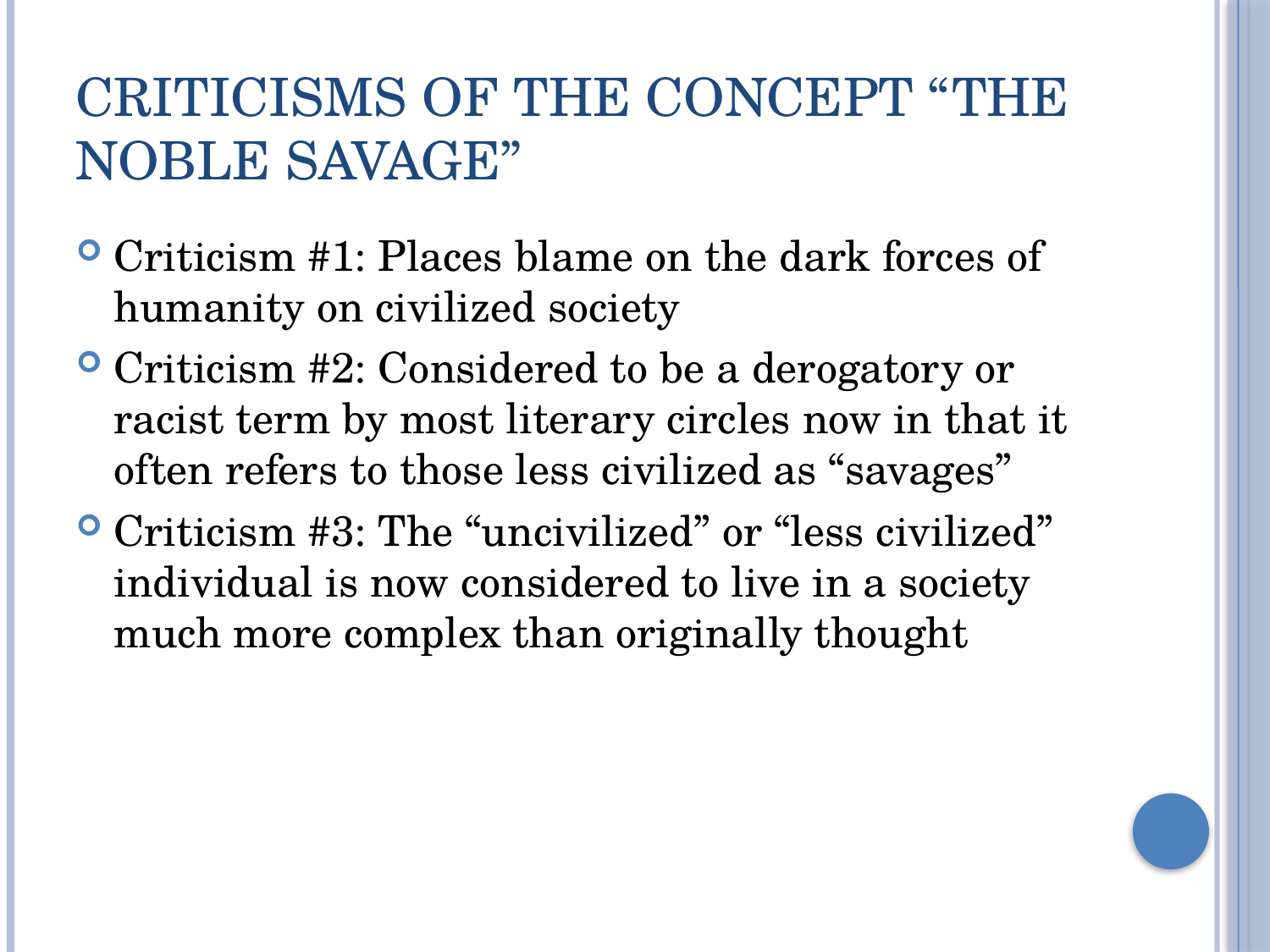

# Criticisms of the Concept “The Noble Savage”
Criticism #1: Places blame on the dark forces of humanity on civilized society
Criticism #2: Considered to be a derogatory or racist term by most literary circles now in that it often refers to those less civilized as “savages”
Criticism #3: The “uncivilized” or “less civilized” individual is now considered to live in a society much more complex than originally thought